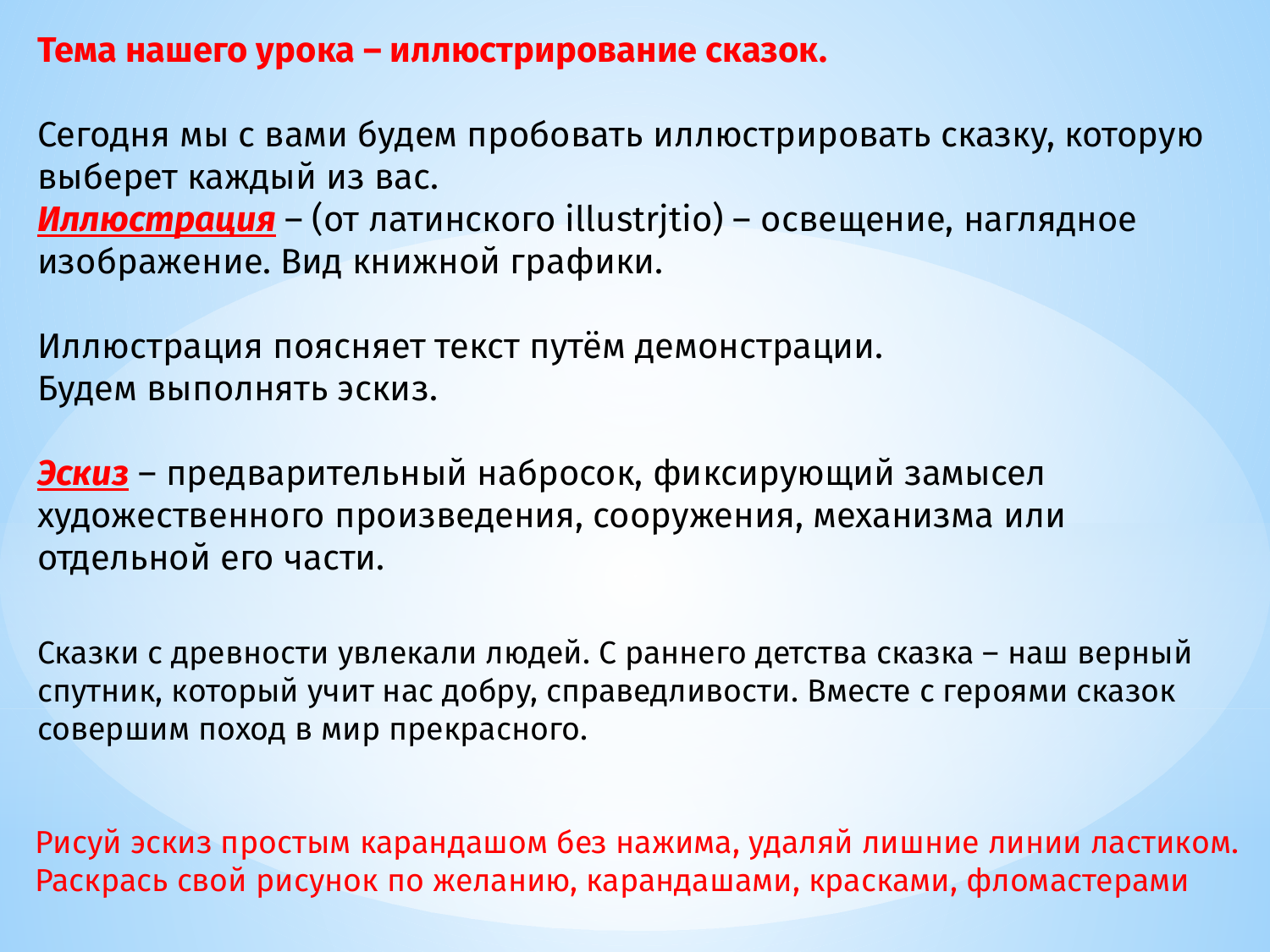

Тема нашего урока – иллюстрирование сказок.

Сегодня мы с вами будем пробовать иллюстрировать сказку, которую выберет каждый из вас.
Иллюстрация – (от латинского illustrjtio) – освещение, наглядное изображение. Вид книжной графики.

Иллюстрация поясняет текст путём демонстрации.
Будем выполнять эскиз.
Эскиз – предварительный набросок, фиксирующий замысел художественного произведения, сооружения, механизма или отдельной его части.

Сказки с древности увлекали людей. С раннего детства сказка – наш верный спутник, который учит нас добру, справедливости. Вместе с героями сказок совершим поход в мир прекрасного.
Рисуй эскиз простым карандашом без нажима, удаляй лишние линии ластиком.
Раскрась свой рисунок по желанию, карандашами, красками, фломастерами